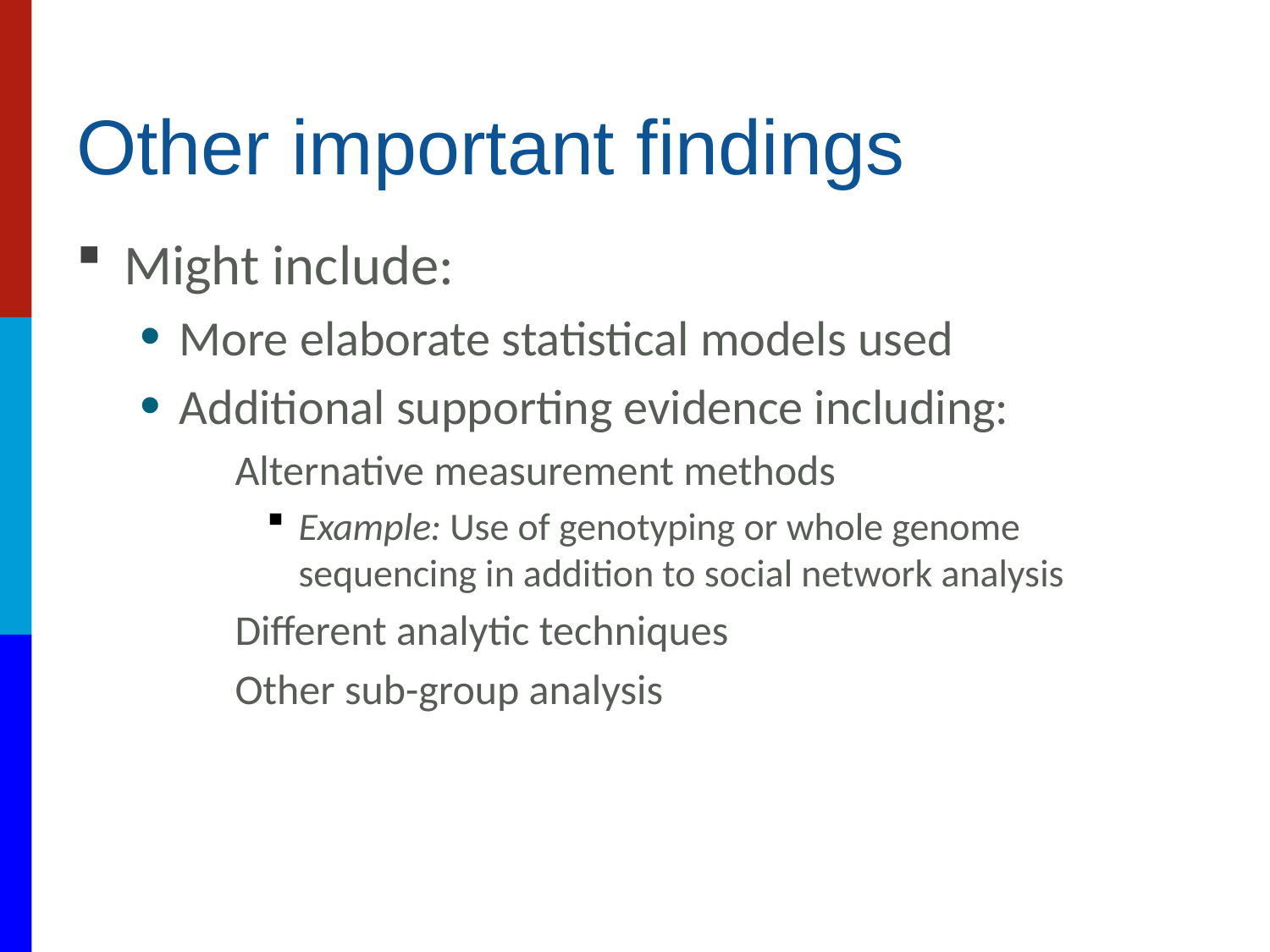

# Other important findings
Might include:
More elaborate statistical models used
Additional supporting evidence including:
Alternative measurement methods
Example: Use of genotyping or whole genome sequencing in addition to social network analysis
Different analytic techniques
Other sub-group analysis